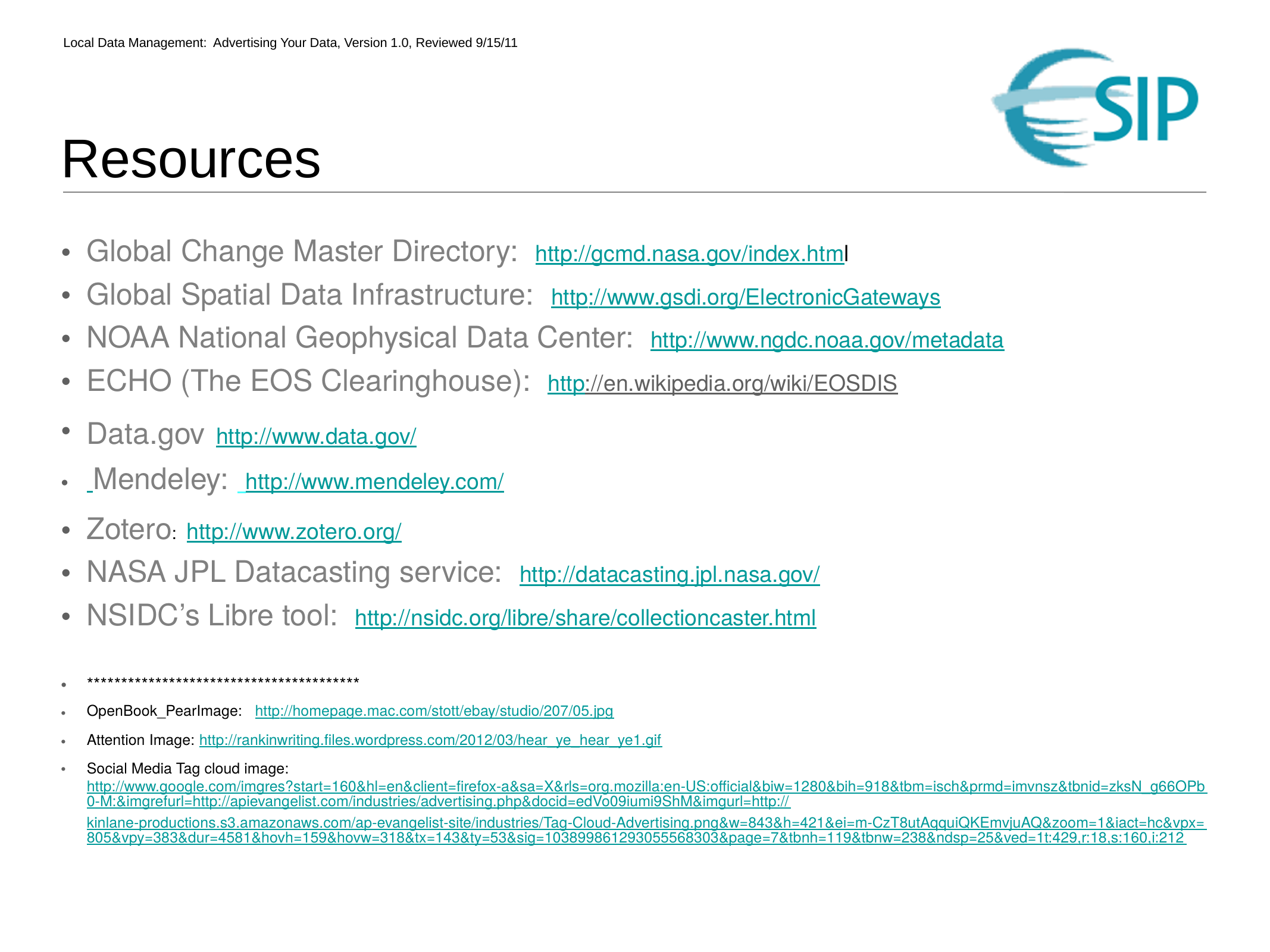

# Resources
Global Change Master Directory:  http://gcmd.nasa.gov/index.html
Global Spatial Data Infrastructure:  http://www.gsdi.org/ElectronicGateways
NOAA National Geophysical Data Center:  http://www.ngdc.noaa.gov/metadata
ECHO (The EOS Clearinghouse):  http://en.wikipedia.org/wiki/EOSDIS
Data.gov http://www.data.gov/
 Mendeley:  http://www.mendeley.com/
Zotero:  http://www.zotero.org/
NASA JPL Datacasting service:  http://datacasting.jpl.nasa.gov/
NSIDC’s Libre tool:  http://nsidc.org/libre/share/collectioncaster.html

****************************************
OpenBook_PearImage:   http://homepage.mac.com/stott/ebay/studio/207/05.jpg
Attention Image: http://rankinwriting.files.wordpress.com/2012/03/hear_ye_hear_ye1.gif
Social Media Tag cloud image:  http://www.google.com/imgres?start=160&hl=en&client=firefox-a&sa=X&rls=org.mozilla:en-US:official&biw=1280&bih=918&tbm=isch&prmd=imvnsz&tbnid=zksN_g66OPb0-M:&imgrefurl=http://apievangelist.com/industries/advertising.php&docid=edVo09iumi9ShM&imgurl=http://kinlane-productions.s3.amazonaws.com/ap-evangelist-site/industries/Tag-Cloud-Advertising.png&w=843&h=421&ei=m-CzT8utAqquiQKEmvjuAQ&zoom=1&iact=hc&vpx=805&vpy=383&dur=4581&hovh=159&hovw=318&tx=143&ty=53&sig=103899861293055568303&page=7&tbnh=119&tbnw=238&ndsp=25&ved=1t:429,r:18,s:160,i:212